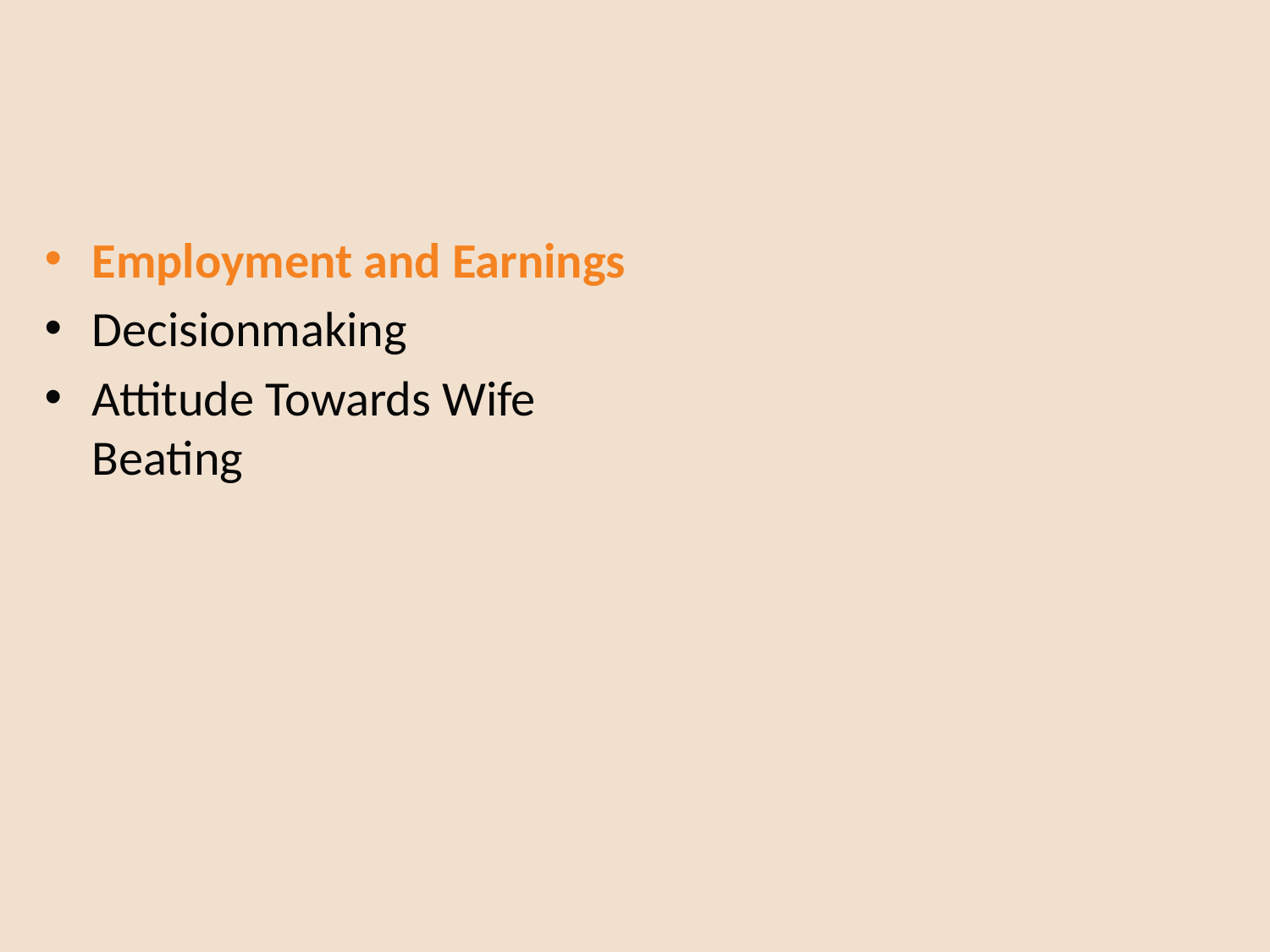

Employment and Earnings
Decisionmaking
Attitude Towards Wife Beating